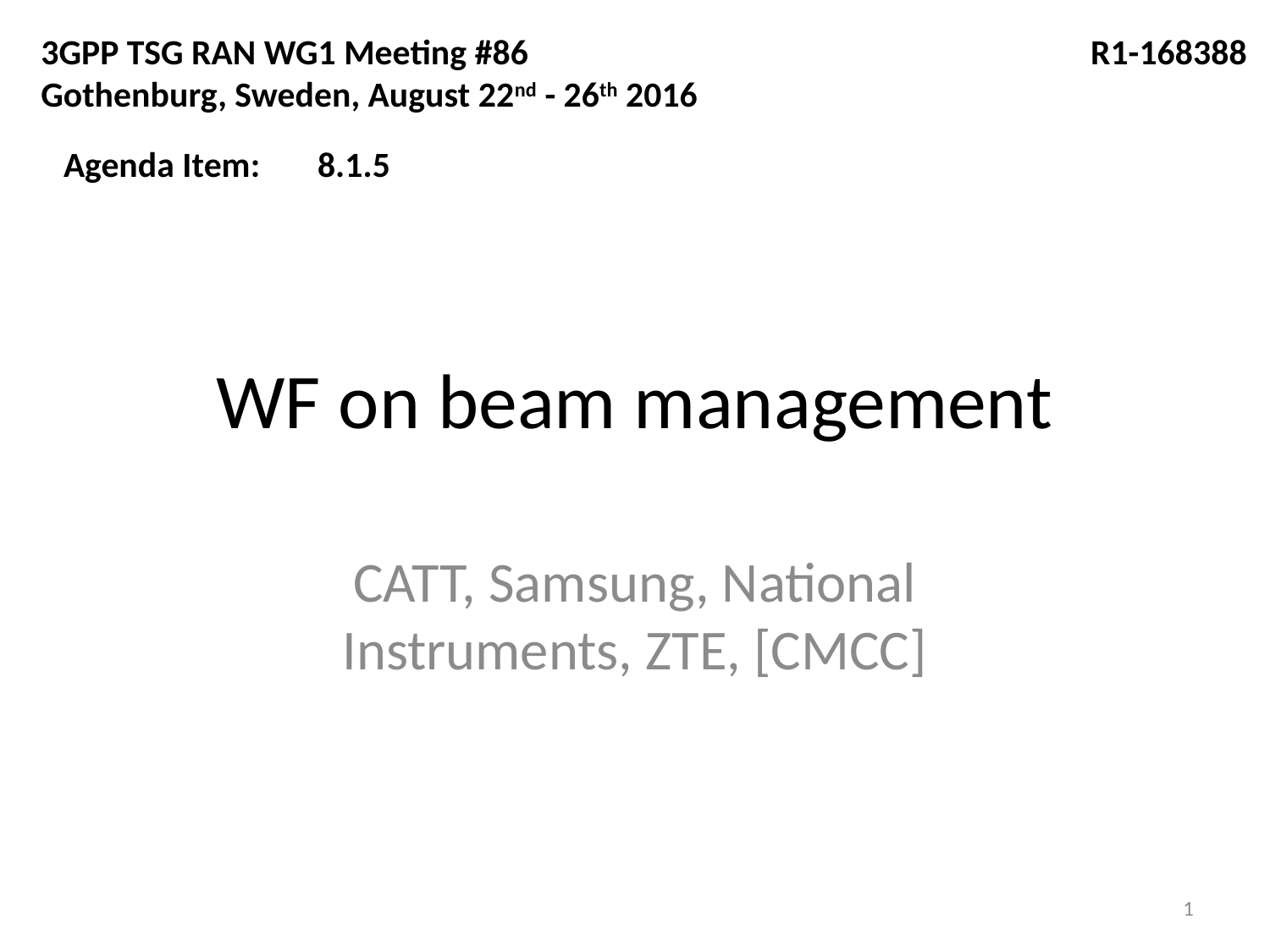

3GPP TSG RAN WG1 Meeting #86                                                                      R1-168388
Gothenburg, Sweden, August 22nd - 26th 2016

Agenda Item:	8.1.5

# WF on beam management
CATT, Samsung, National Instruments, ZTE, [CMCC]
1